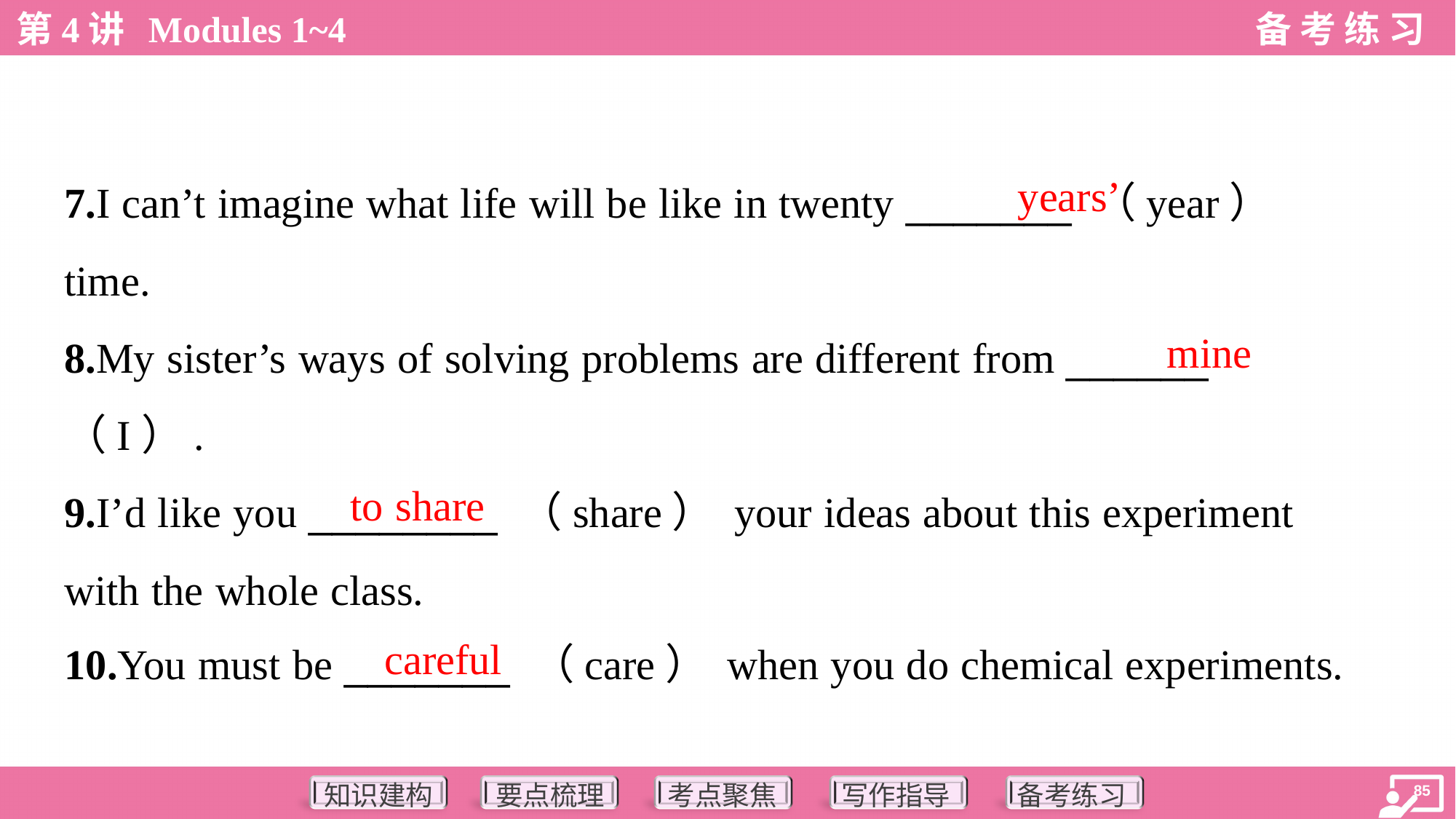

years’
7.I can’t imagine what life will be like in twenty _______ （year）
time.
8.My sister’s ways of solving problems are different from ______
（I）.
9.I’d like you ________ （share） your ideas about this experiment
with the whole class.
10.You must be _______ （care） when you do chemical experiments.
mine
to share
careful